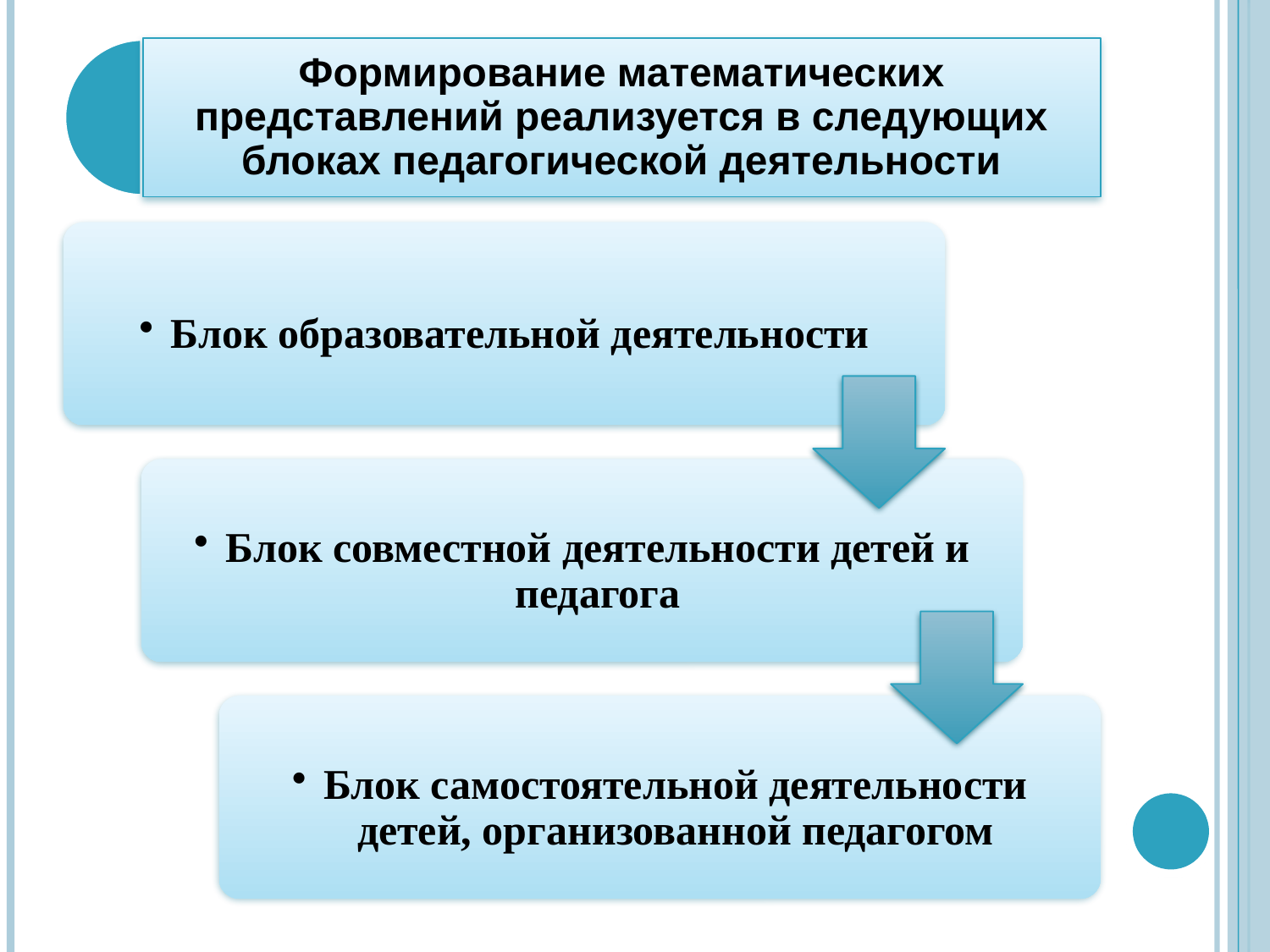

Формирование математических представлений реализуется в следующих блоках педагогической деятельности

Блок образовательной деятельности

Блок совместной деятельности детей и педагога

Блок самостоятельной деятельности детей, организованной педагогом